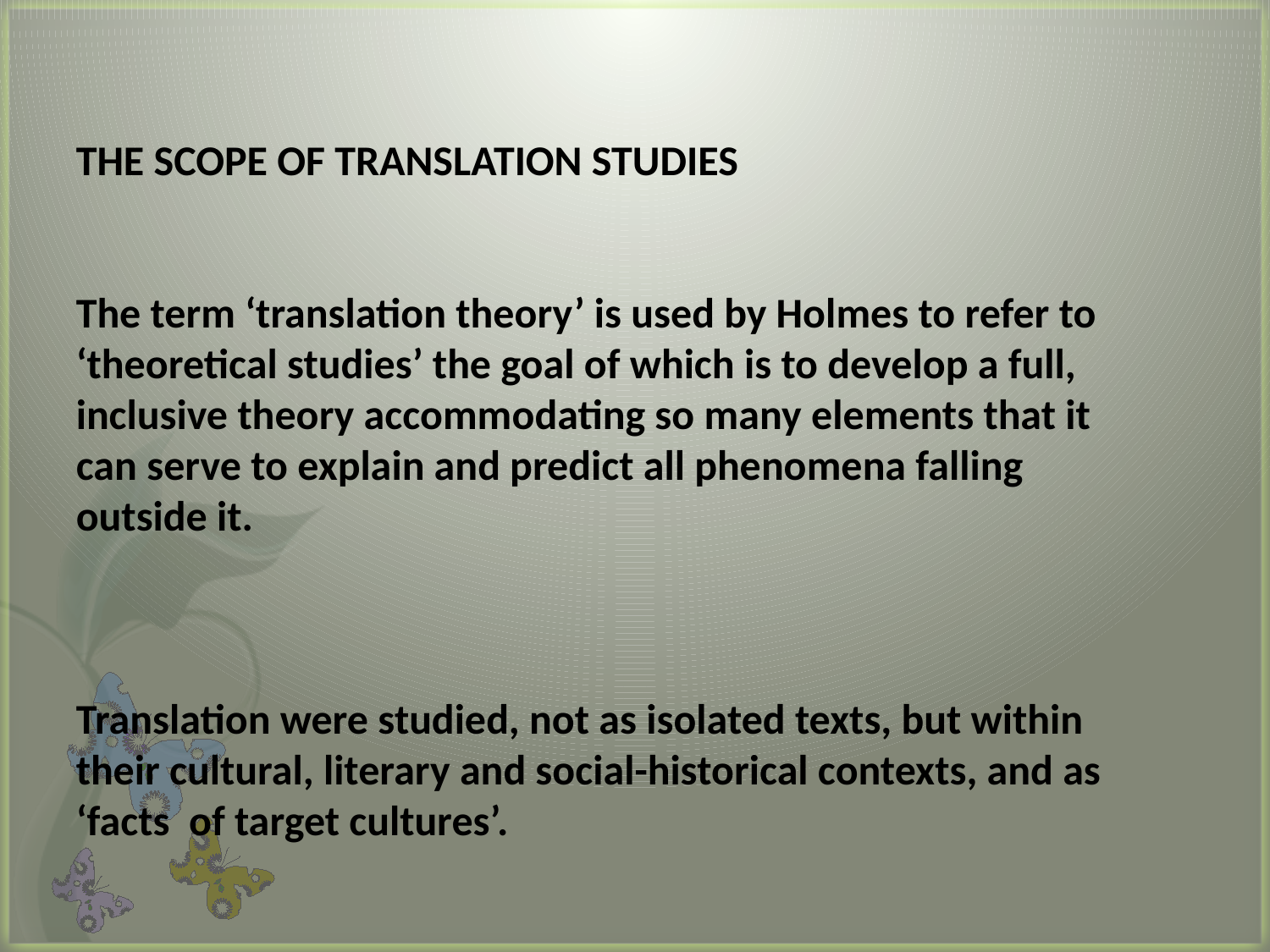

THE SCOPE OF TRANSLATION STUDIES

The term ‘translation theory’ is used by Holmes to refer to ‘theoretical studies’ the goal of which is to develop a full, inclusive theory accommodating so many elements that it can serve to explain and predict all phenomena falling outside it.

Translation were studied, not as isolated texts, but within their cultural, literary and social-historical contexts, and as ‘facts  of target cultures’.